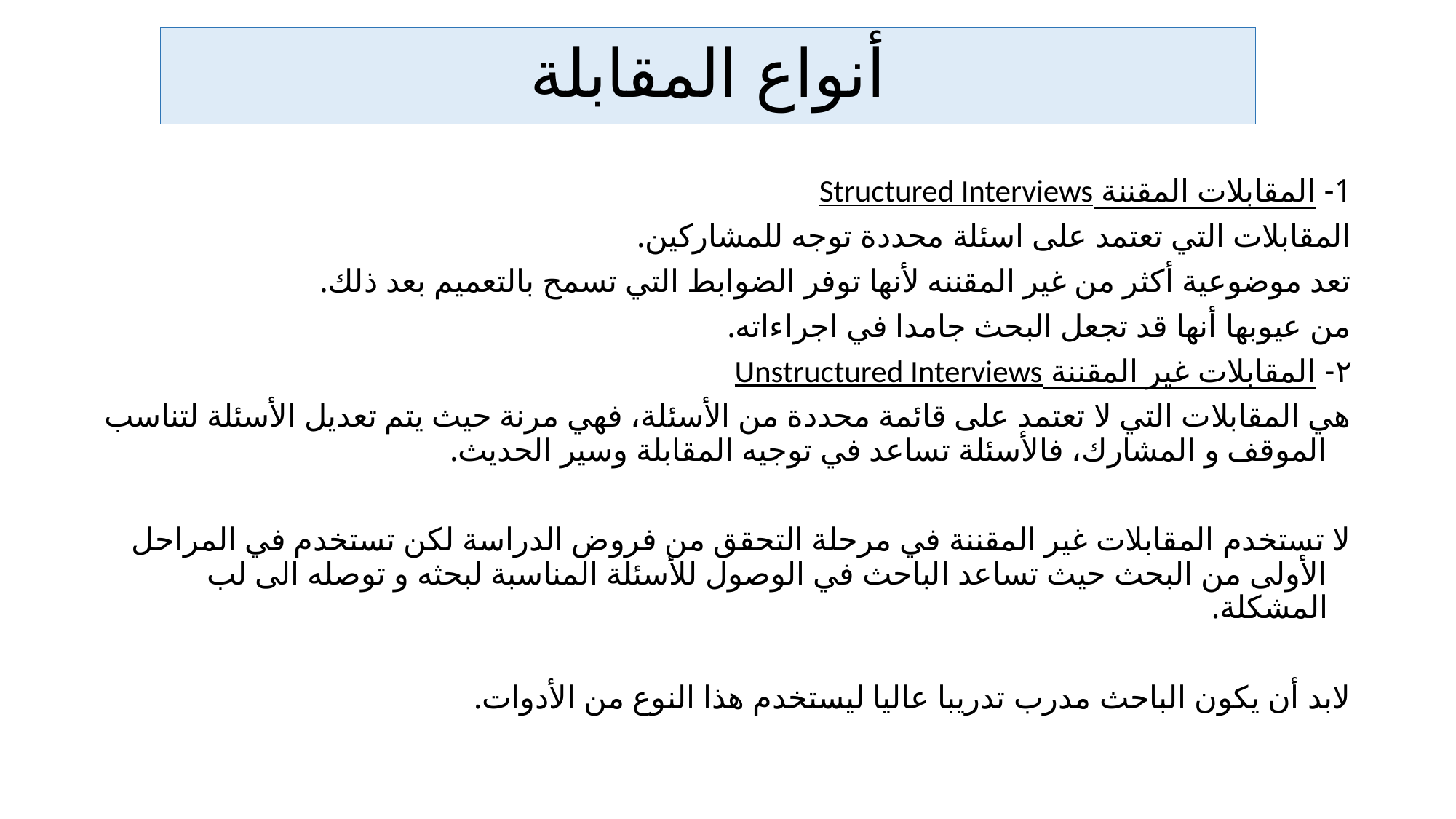

# أنواع المقابلة
1- المقابلات المقننة Structured Interviews
المقابلات التي تعتمد على اسئلة محددة توجه للمشاركين.
تعد موضوعية أكثر من غير المقننه لأنها توفر الضوابط التي تسمح بالتعميم بعد ذلك.
من عيوبها أنها قد تجعل البحث جامدا في اجراءاته.
٢- المقابلات غير المقننة Unstructured Interviews
هي المقابلات التي لا تعتمد على قائمة محددة من الأسئلة، فهي مرنة حيث يتم تعديل الأسئلة لتناسب الموقف و المشارك، فالأسئلة تساعد في توجيه المقابلة وسير الحديث.

لا تستخدم المقابلات غير المقننة في مرحلة التحقق من فروض الدراسة لكن تستخدم في المراحل الأولى من البحث حيث تساعد الباحث في الوصول للأسئلة المناسبة لبحثه و توصله الى لب المشكلة.

لابد أن يكون الباحث مدرب تدريبا عاليا ليستخدم هذا النوع من الأدوات.